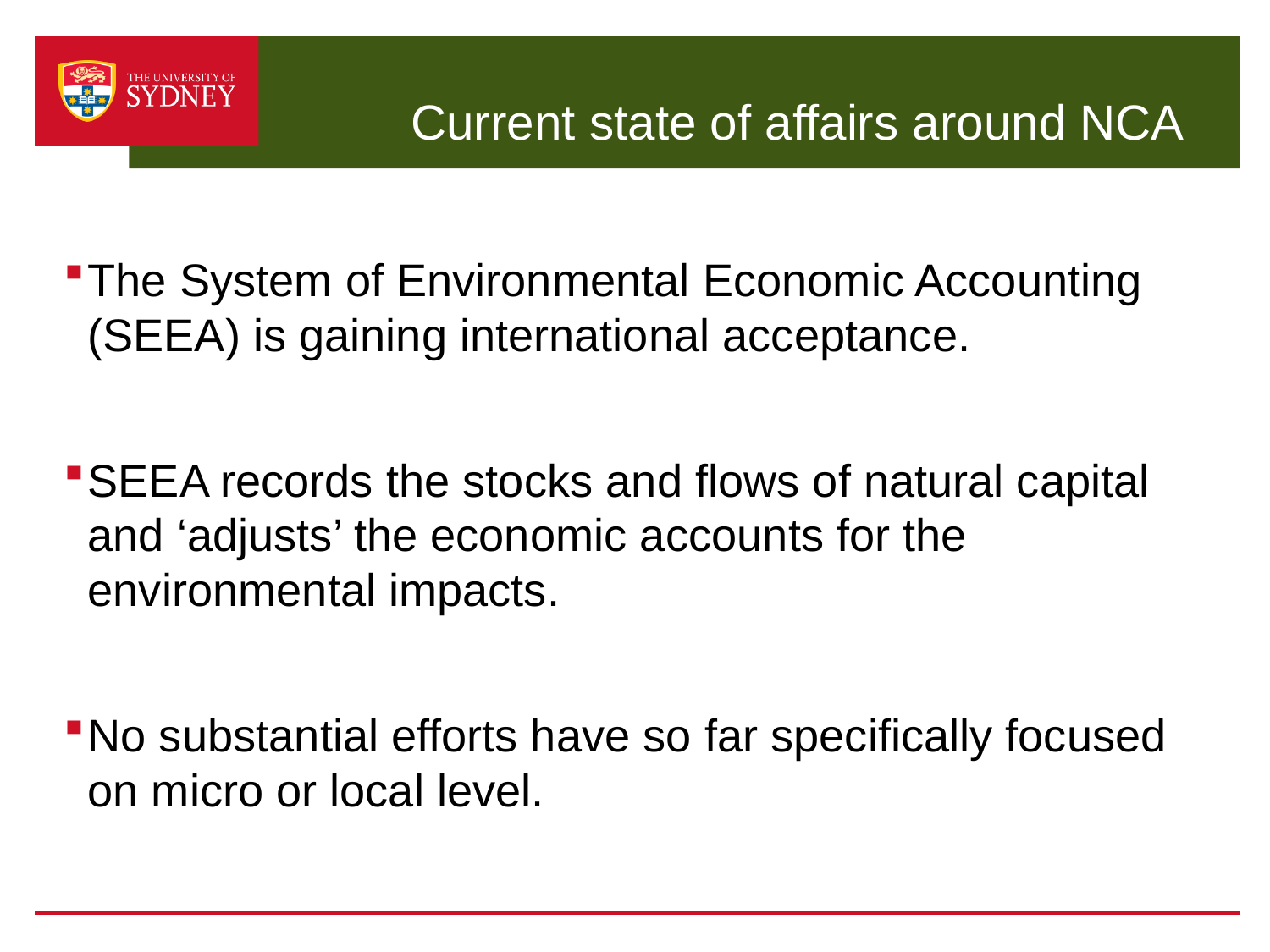

# Current state of affairs around NCA

The System of Environmental Economic Accounting (SEEA) is gaining international acceptance.

SEEA records the stocks and flows of natural capital and ‘adjusts’ the economic accounts for the environmental impacts.

No substantial efforts have so far specifically focused on micro or local level.